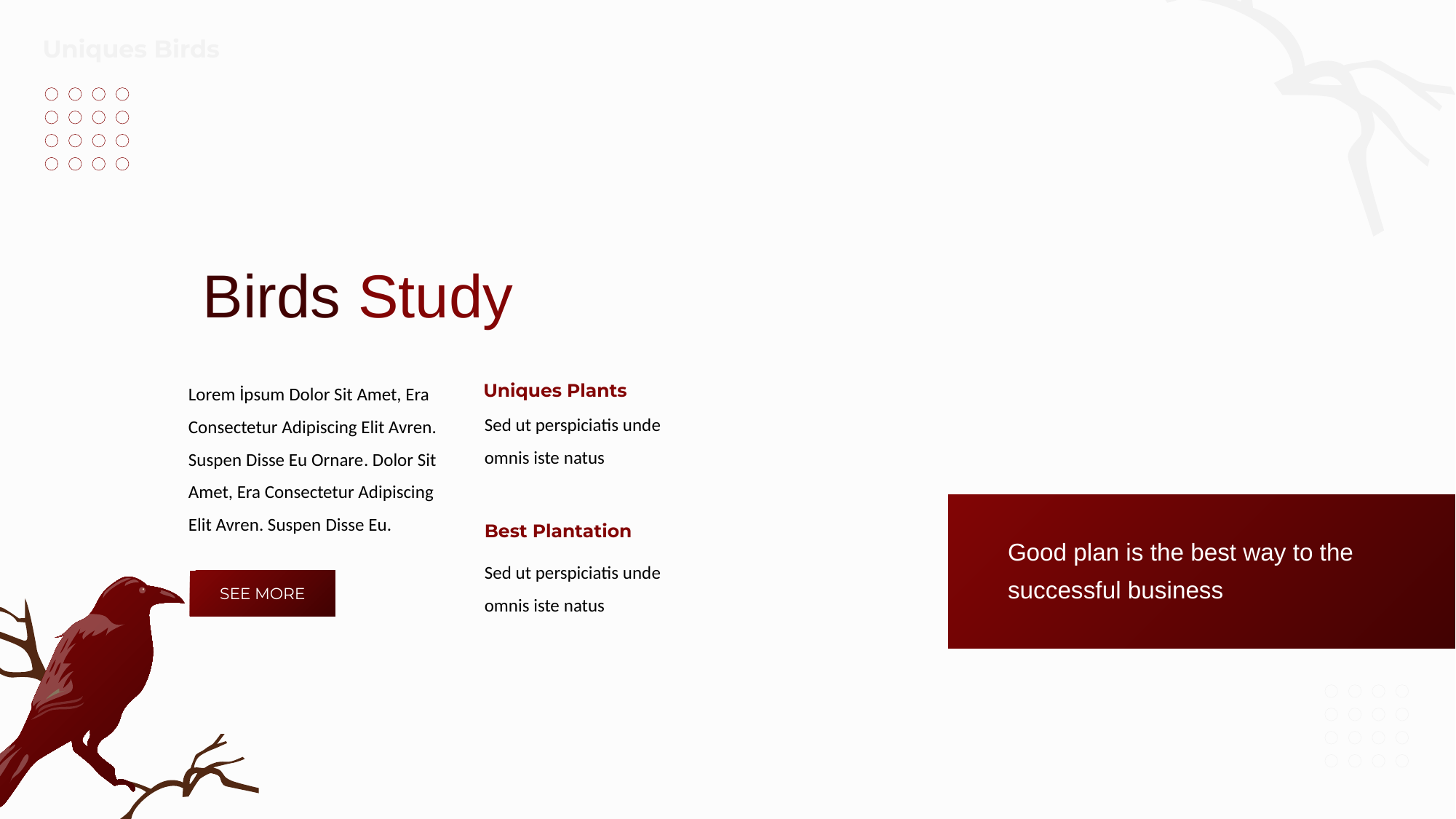

Uniques Birds

Birds Study
Lorem İpsum Dolor Sit Amet, Era Consectetur Adipiscing Elit Avren. Suspen Disse Eu Ornare. Dolor Sit Amet, Era Consectetur Adipiscing Elit Avren. Suspen Disse Eu.
Uniques Plants
Sed ut perspiciatis unde omnis iste natus

Best Plantation
Good plan is the best way to the successful business
Sed ut perspiciatis unde omnis iste natus

SEE MORE